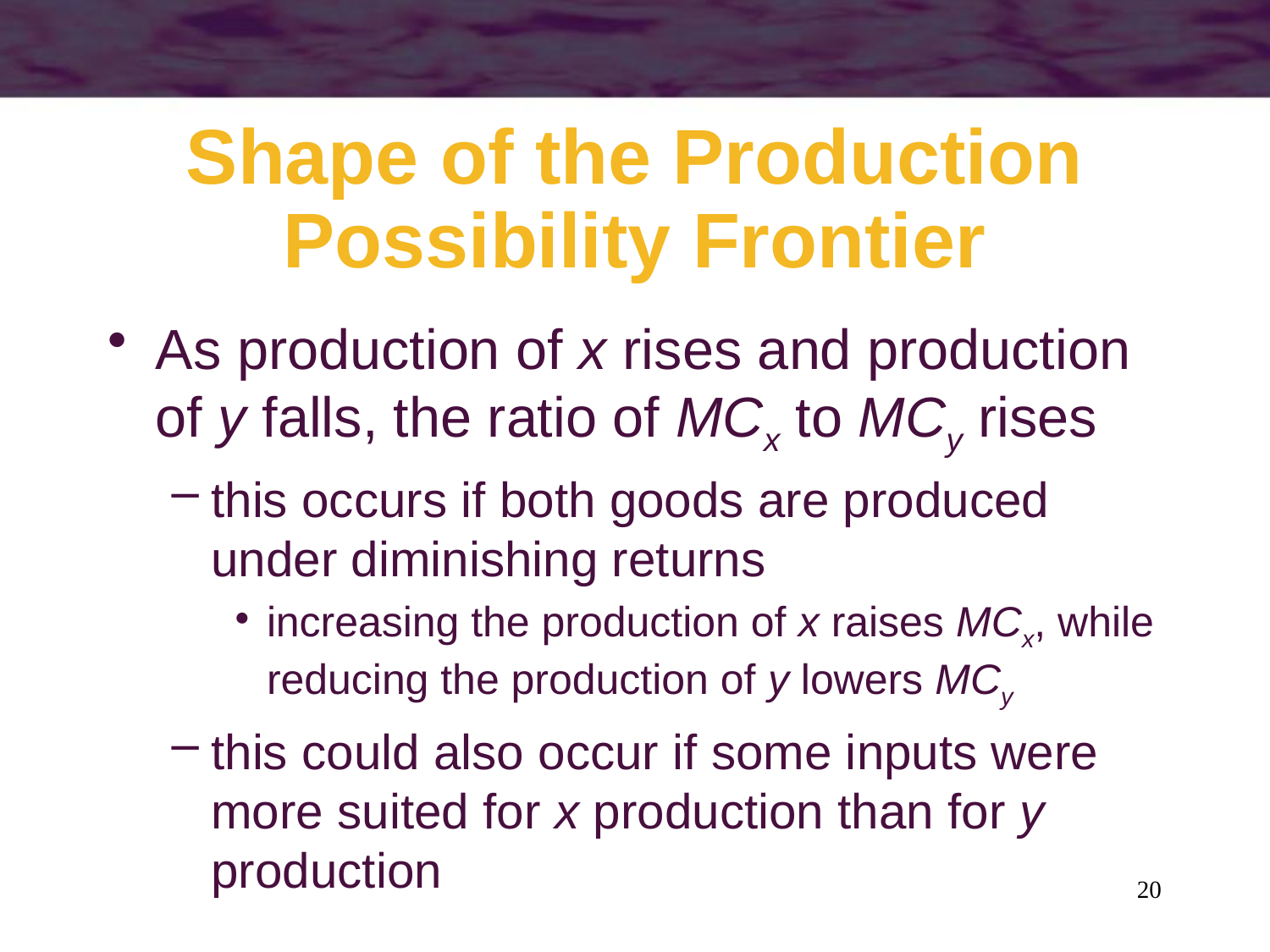

# Shape of the Production Possibility Frontier
As production of x rises and production of y falls, the ratio of MCx to MCy rises
this occurs if both goods are produced under diminishing returns
increasing the production of x raises MCx, while reducing the production of y lowers MCy
this could also occur if some inputs were more suited for x production than for y production
20